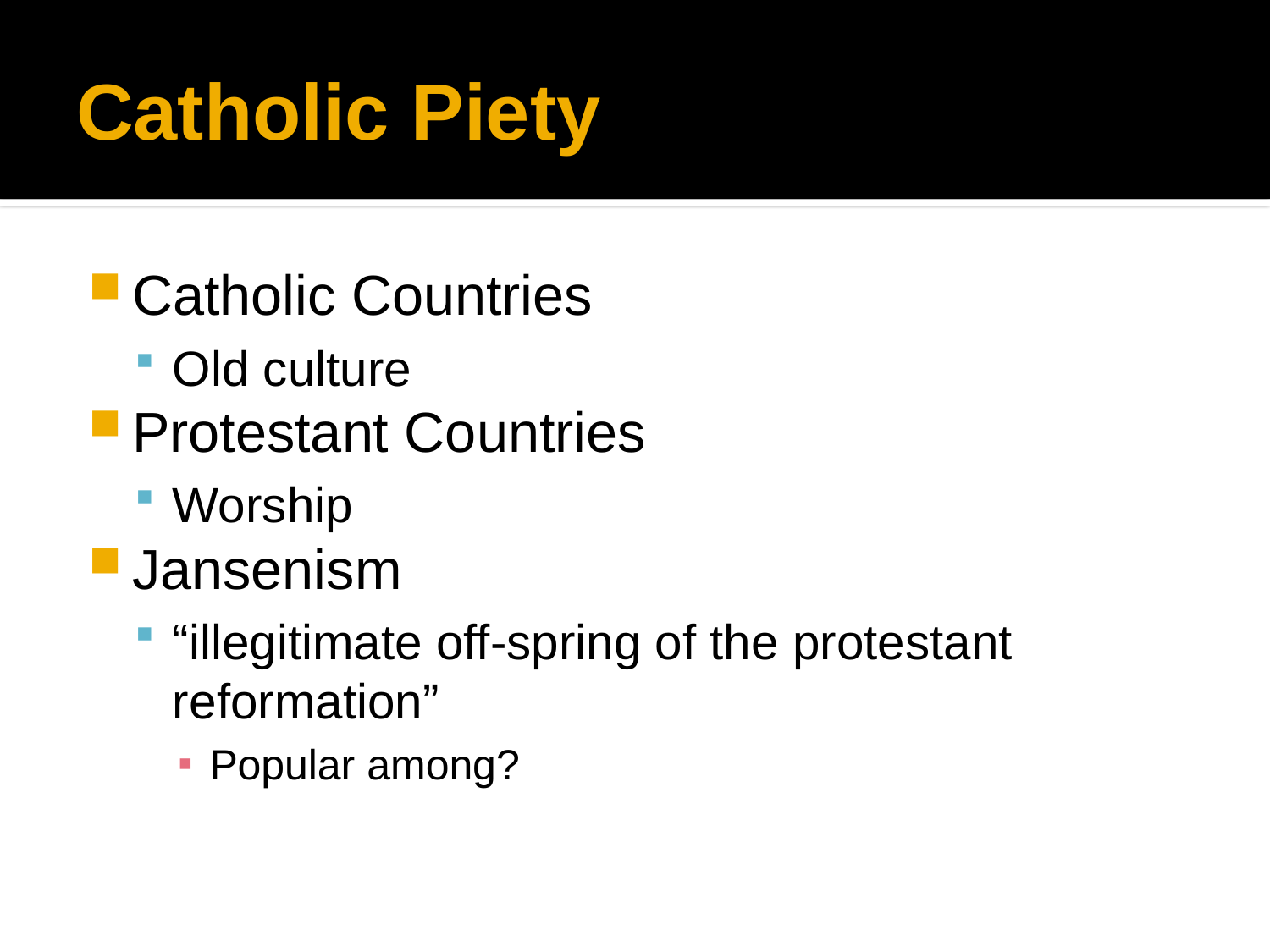

# Catholic Piety
Catholic Countries
Old culture
Protestant Countries
Worship
Jansenism
“illegitimate off-spring of the protestant reformation”
Popular among?